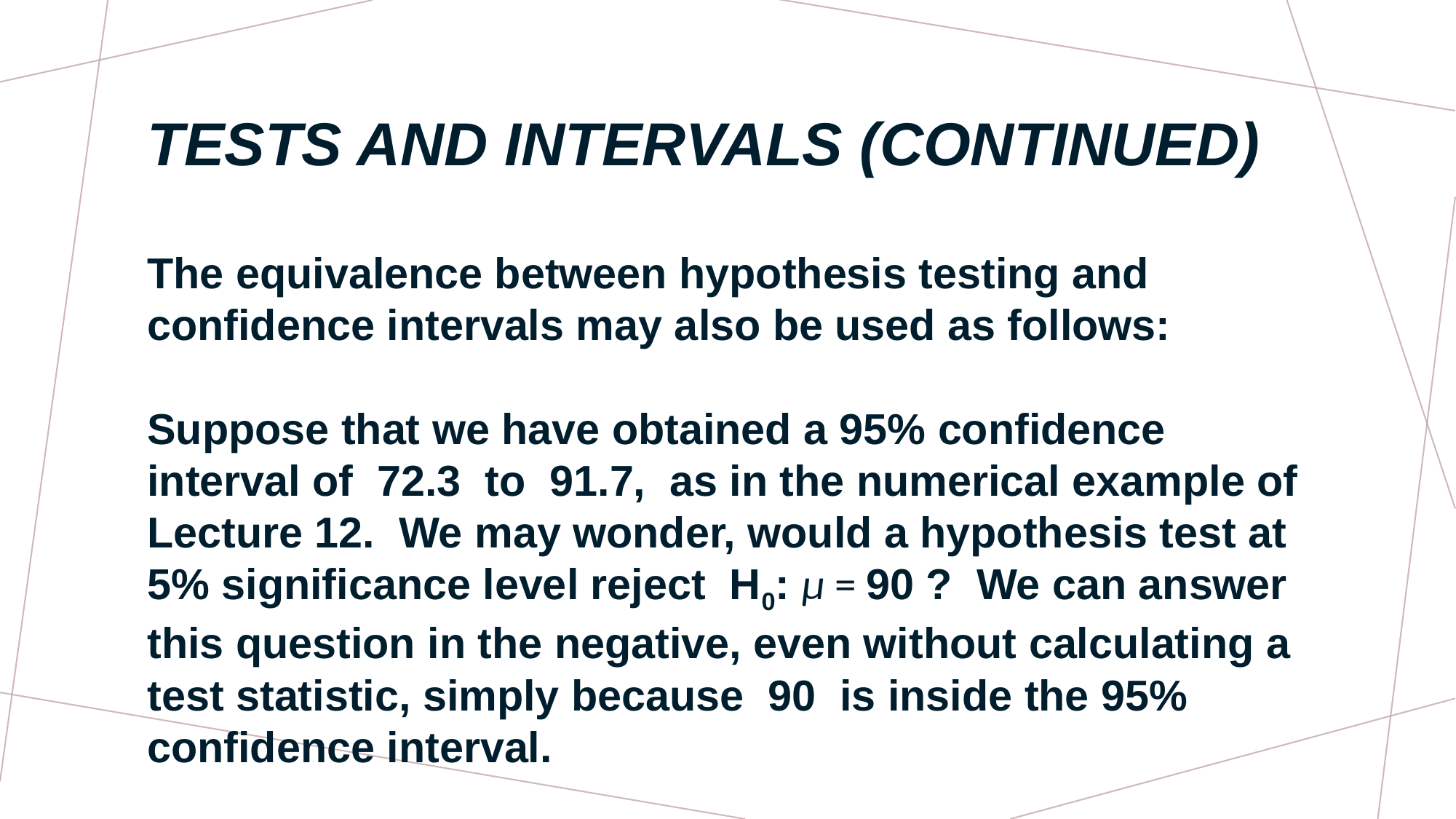

# TESTS AND INTERVALS (CONTINUED)
The equivalence between hypothesis testing and confidence intervals may also be used as follows:

Suppose that we have obtained a 95% confidence interval of  72.3  to  91.7,  as in the numerical example of Lecture 12.  We may wonder, would a hypothesis test at 5% significance level reject  H0: μ = 90 ?  We can answer this question in the negative, even without calculating a test statistic, simply because  90  is inside the 95% confidence interval.